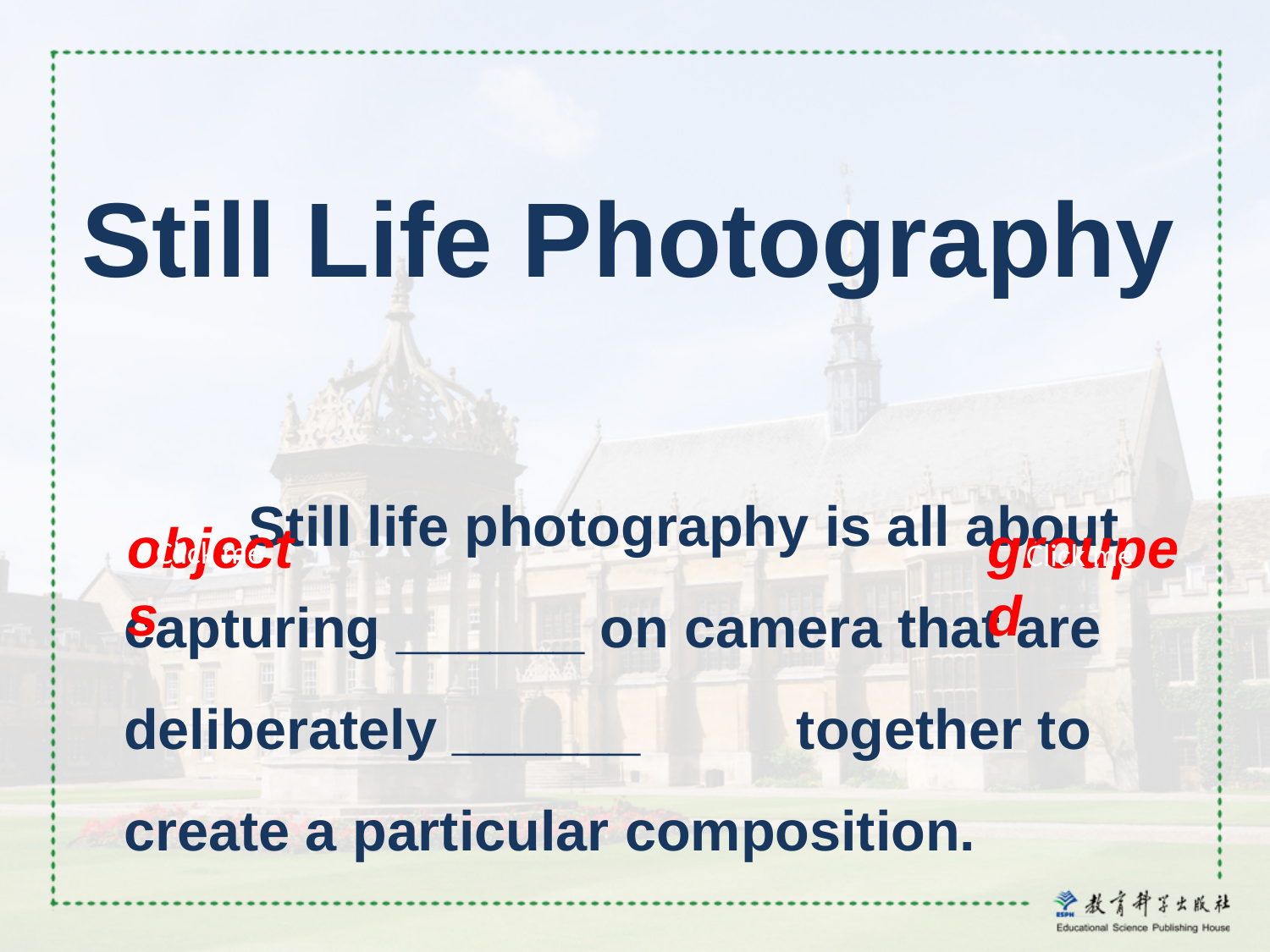

Still Life Photography

           Still life photography is all about capturing ______ on camera that are deliberately ______          together to create a particular composition.

objects
grouped
Click me
Click me